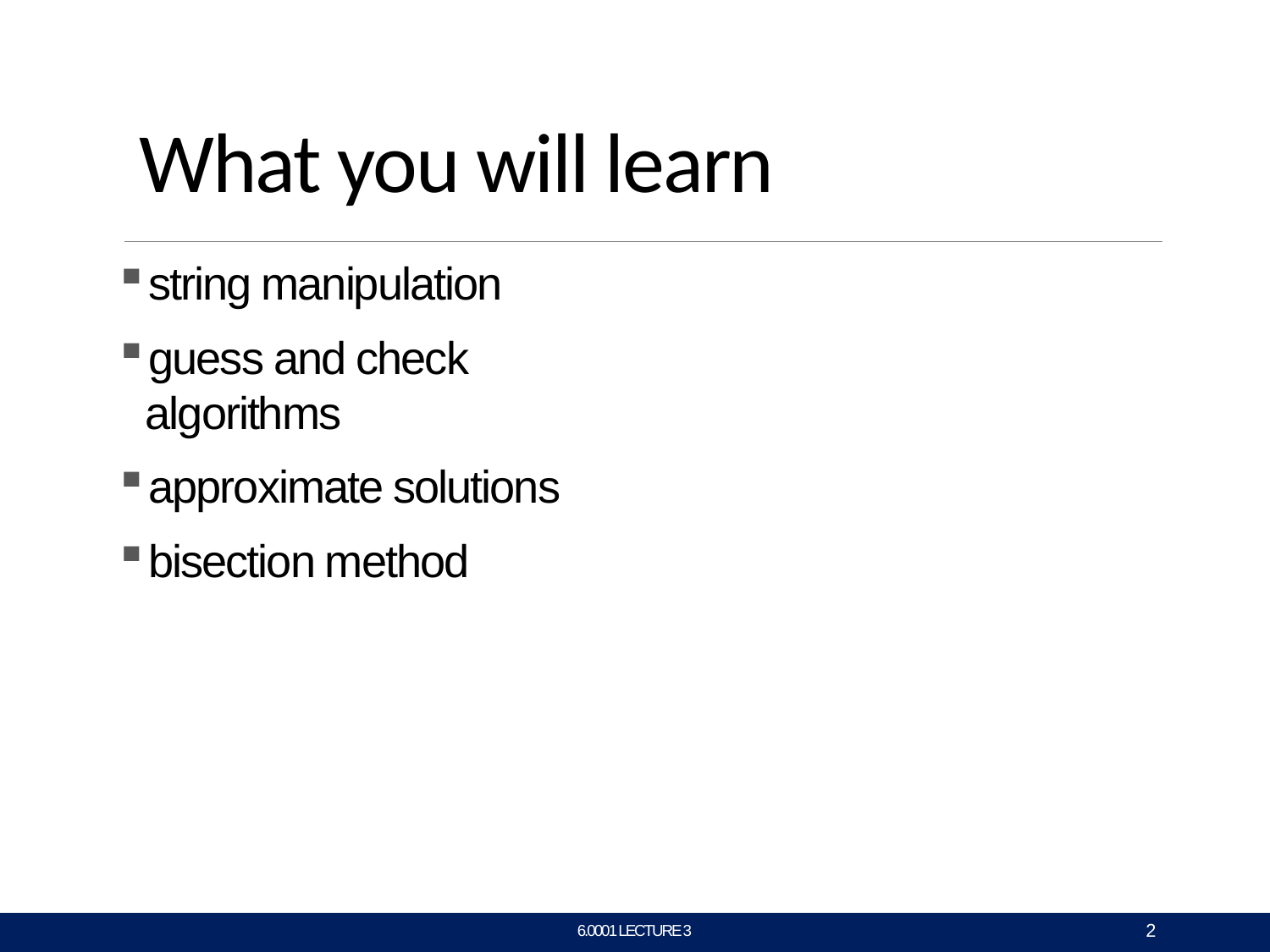

# What you will learn
string manipulation
guess and check algorithms
approximate solutions
bisection method

2
6.0001 LECTURE 3